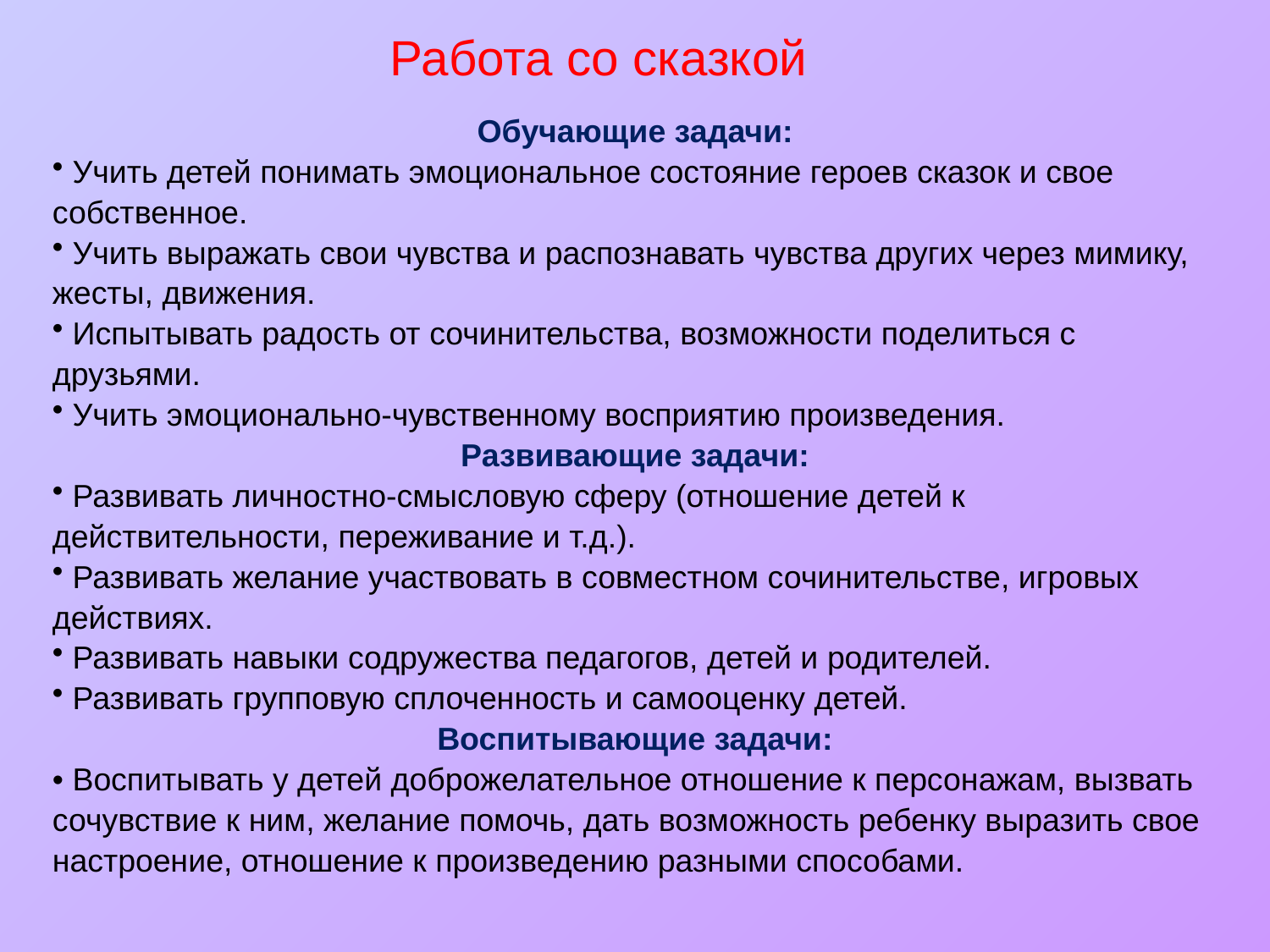

Работа со сказкой
Обучающие задачи:
 Учить детей понимать эмоциональное состояние героев сказок и свое собственное.
 Учить выражать свои чувства и распознавать чувства других через мимику, жесты, движения.
 Испытывать радость от сочинительства, возможности поделиться с друзьями.
 Учить эмоционально-чувственному восприятию произведения.
Развивающие задачи:
 Развивать личностно-смысловую сферу (отношение детей к действительности, переживание и т.д.).
 Развивать желание участвовать в совместном сочинительстве, игровых действиях.
 Развивать навыки содружества педагогов, детей и родителей.
 Развивать групповую сплоченность и самооценку детей.
Воспитывающие задачи:
• Воспитывать у детей доброжелательное отношение к персонажам, вызвать сочувствие к ним, желание помочь, дать возможность ребенку выразить свое настроение, отношение к произведению разными способами.